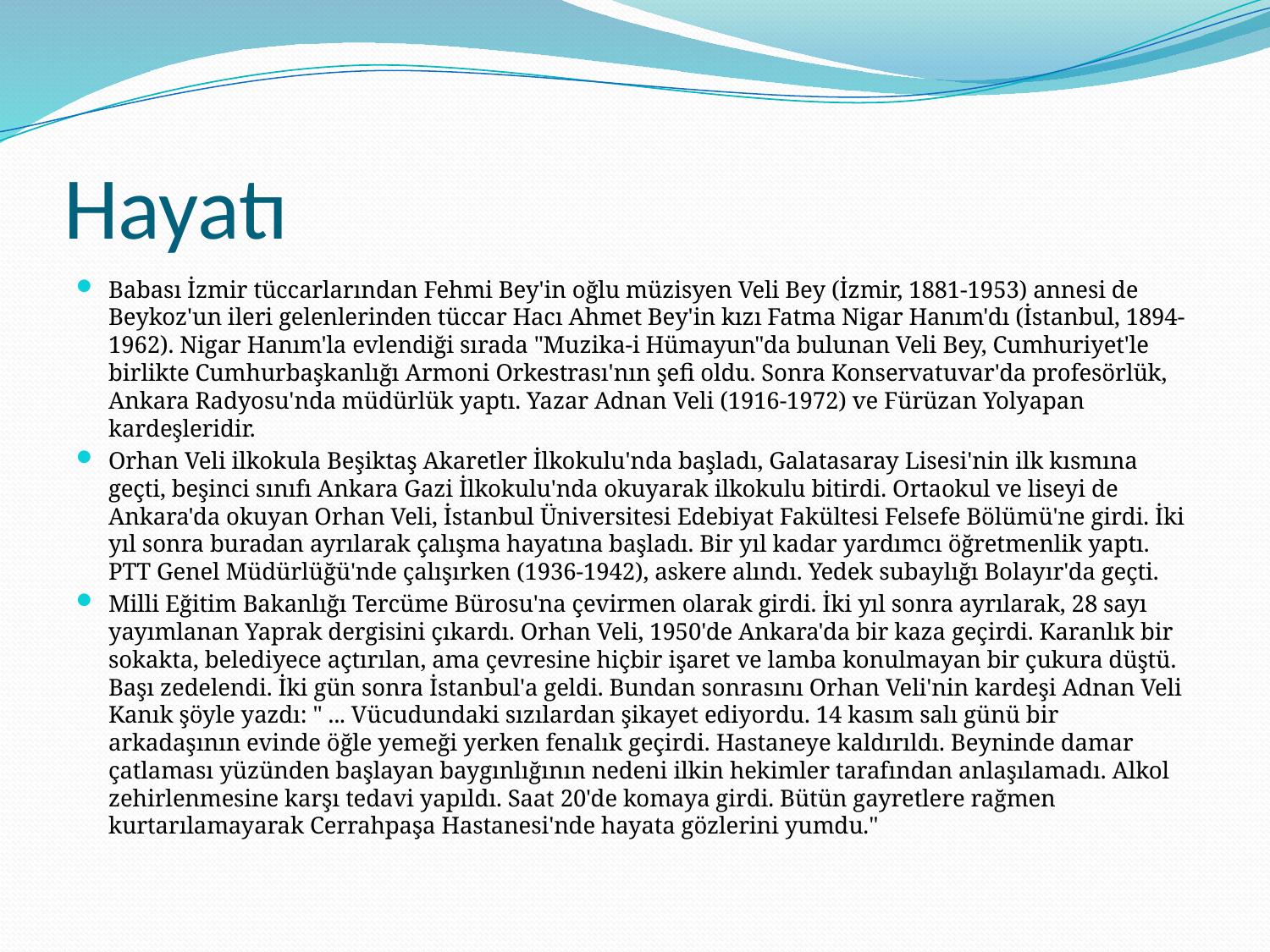

# Hayatı
Babası İzmir tüccarlarından Fehmi Bey'in oğlu müzisyen Veli Bey (İzmir, 1881-1953) annesi de Beykoz'un ileri gelenlerinden tüccar Hacı Ahmet Bey'in kızı Fatma Nigar Hanım'dı (İstanbul, 1894-1962). Nigar Hanım'la evlendiği sırada "Muzika-i Hümayun"da bulunan Veli Bey, Cumhuriyet'le birlikte Cumhurbaşkanlığı Armoni Orkestrası'nın şefi oldu. Sonra Konservatuvar'da profesörlük, Ankara Radyosu'nda müdürlük yaptı. Yazar Adnan Veli (1916-1972) ve Fürüzan Yolyapan kardeşleridir.
Orhan Veli ilkokula Beşiktaş Akaretler İlkokulu'nda başladı, Galatasaray Lisesi'nin ilk kısmına geçti, beşinci sınıfı Ankara Gazi İlkokulu'nda okuyarak ilkokulu bitirdi. Ortaokul ve liseyi de Ankara'da okuyan Orhan Veli, İstanbul Üniversitesi Edebiyat Fakültesi Felsefe Bölümü'ne girdi. İki yıl sonra buradan ayrılarak çalışma hayatına başladı. Bir yıl kadar yardımcı öğretmenlik yaptı. PTT Genel Müdürlüğü'nde çalışırken (1936-1942), askere alındı. Yedek subaylığı Bolayır'da geçti.
Milli Eğitim Bakanlığı Tercüme Bürosu'na çevirmen olarak girdi. İki yıl sonra ayrılarak, 28 sayı yayımlanan Yaprak dergisini çıkardı. Orhan Veli, 1950'de Ankara'da bir kaza geçirdi. Karanlık bir sokakta, belediyece açtırılan, ama çevresine hiçbir işaret ve lamba konulmayan bir çukura düştü. Başı zedelendi. İki gün sonra İstanbul'a geldi. Bundan sonrasını Orhan Veli'nin kardeşi Adnan Veli Kanık şöyle yazdı: " ... Vücudundaki sızılardan şikayet ediyordu. 14 kasım salı günü bir arkadaşının evinde öğle yemeği yerken fenalık geçirdi. Hastaneye kaldırıldı. Beyninde damar çatlaması yüzünden başlayan baygınlığının nedeni ilkin hekimler tarafından anlaşılamadı. Alkol zehirlenmesine karşı tedavi yapıldı. Saat 20'de komaya girdi. Bütün gayretlere rağmen kurtarılamayarak Cerrahpaşa Hastanesi'nde hayata gözlerini yumdu."